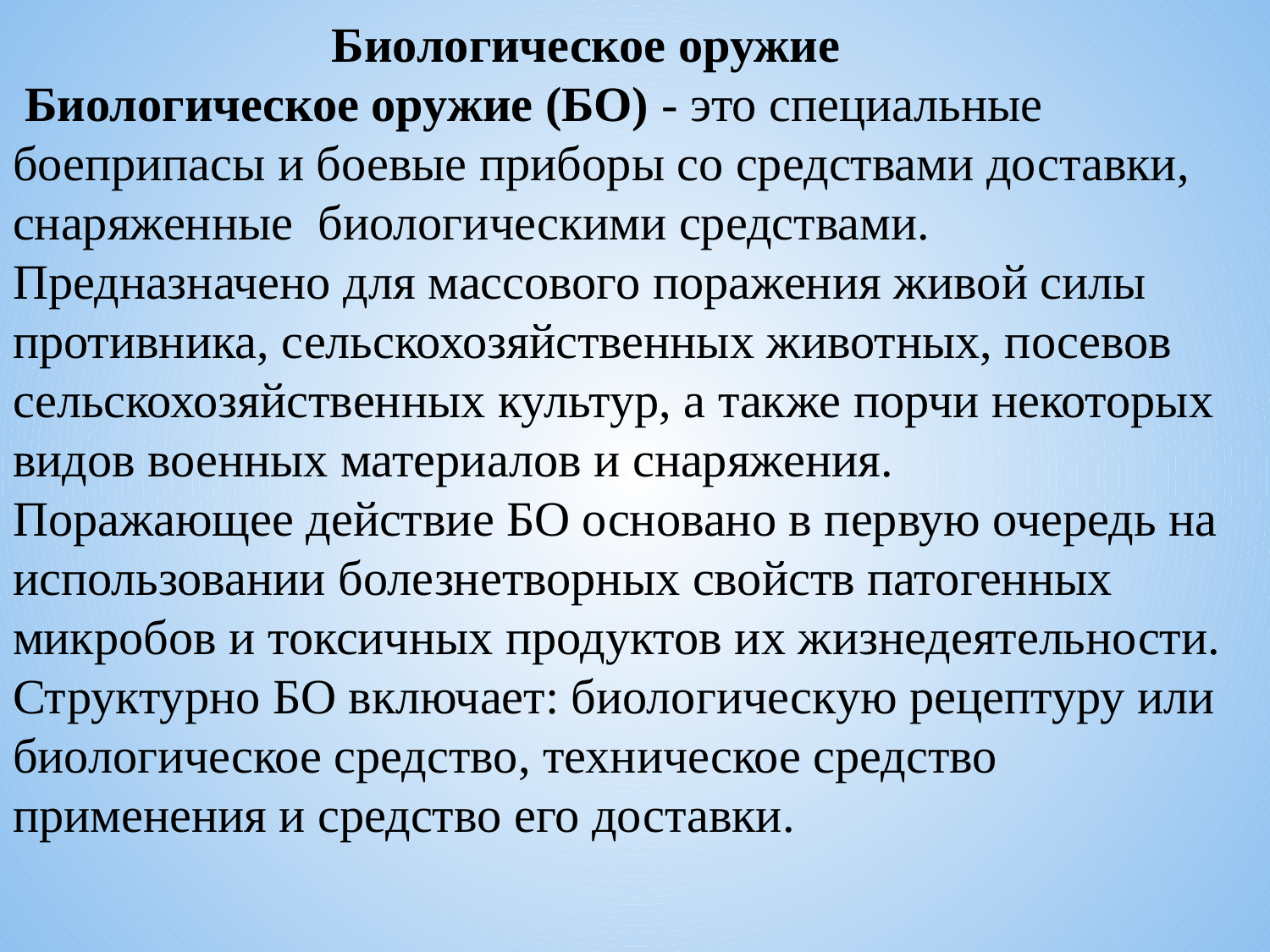

Биологическое оружие
 Биологическое оружие (БО) - это специальные боеприпасы и боевые приборы со средствами доставки, снаряженные  биологическими средствами. Предназначено для массового поражения живой силы противника, сельскохозяйственных животных, посевов сельскохозяйственных культур, а также порчи некоторых видов военных материалов и снаряжения.
Поражающее действие БО основано в первую очередь на использовании болезнетворных свойств патогенных микробов и токсичных продуктов их жизнедеятельности.
Структурно БО включает: биологическую рецептуру или биологическое средство, техническое средство применения и средство его доставки.